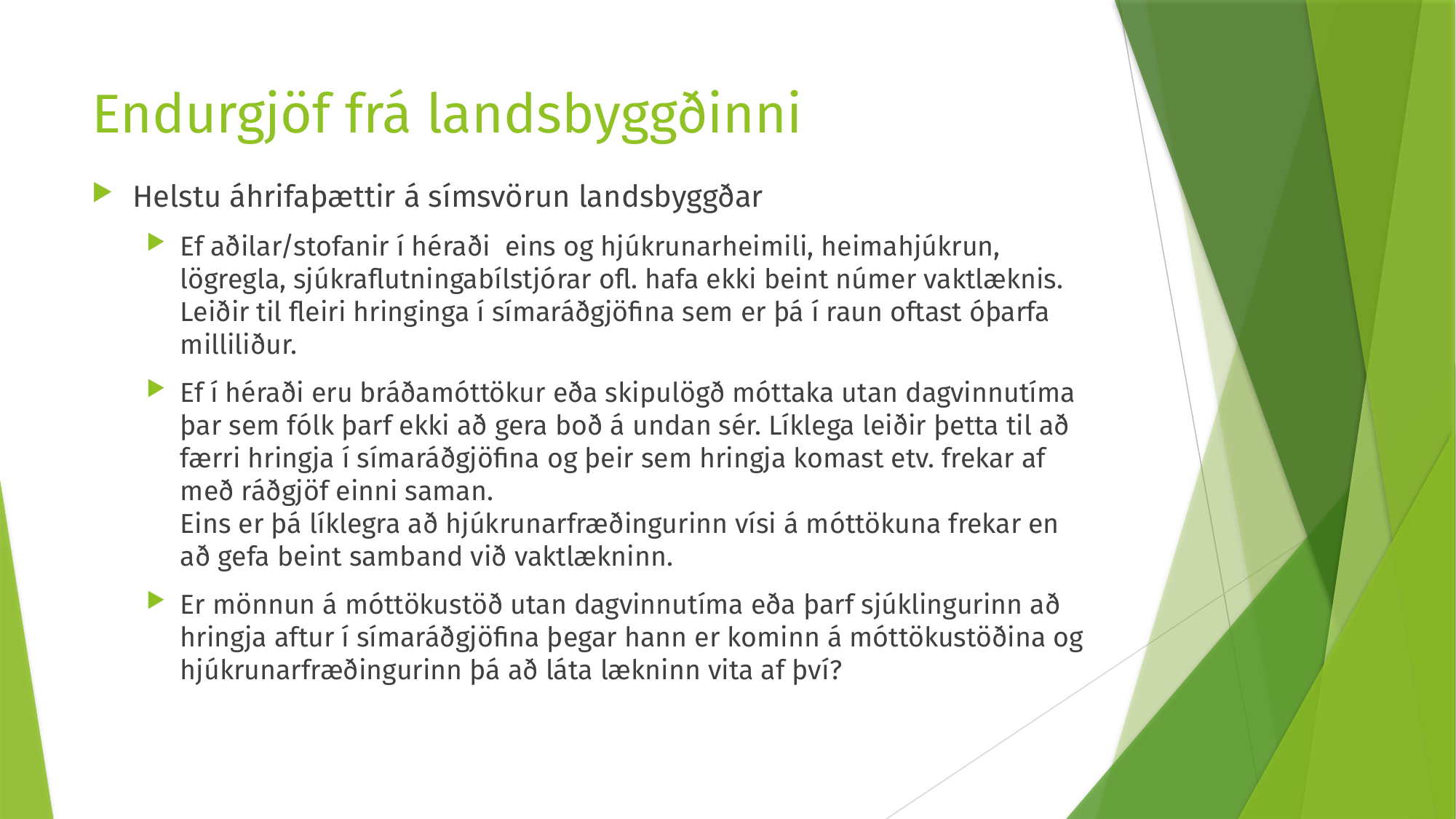

# Endurgjöf frá landsbyggðinni
Helstu áhrifaþættir á símsvörun landsbyggðar
Ef aðilar/stofanir í héraði  eins og hjúkrunarheimili, heimahjúkrun, lögregla, sjúkraflutningabílstjórar ofl. hafa ekki beint númer vaktlæknis. Leiðir til fleiri hringinga í símaráðgjöfina sem er þá í raun oftast óþarfa milliliður.
Ef í héraði eru bráðamóttökur eða skipulögð móttaka utan dagvinnutíma þar sem fólk þarf ekki að gera boð á undan sér. Líklega leiðir þetta til að færri hringja í símaráðgjöfina og þeir sem hringja komast etv. frekar af með ráðgjöf einni saman.
Eins er þá líklegra að hjúkrunarfræðingurinn vísi á móttökuna frekar en að gefa beint samband við vaktlækninn.
Er mönnun á móttökustöð utan dagvinnutíma eða þarf sjúklingurinn að hringja aftur í símaráðgjöfina þegar hann er kominn á móttökustöðina og hjúkrunarfræðingurinn þá að láta lækninn vita af því?